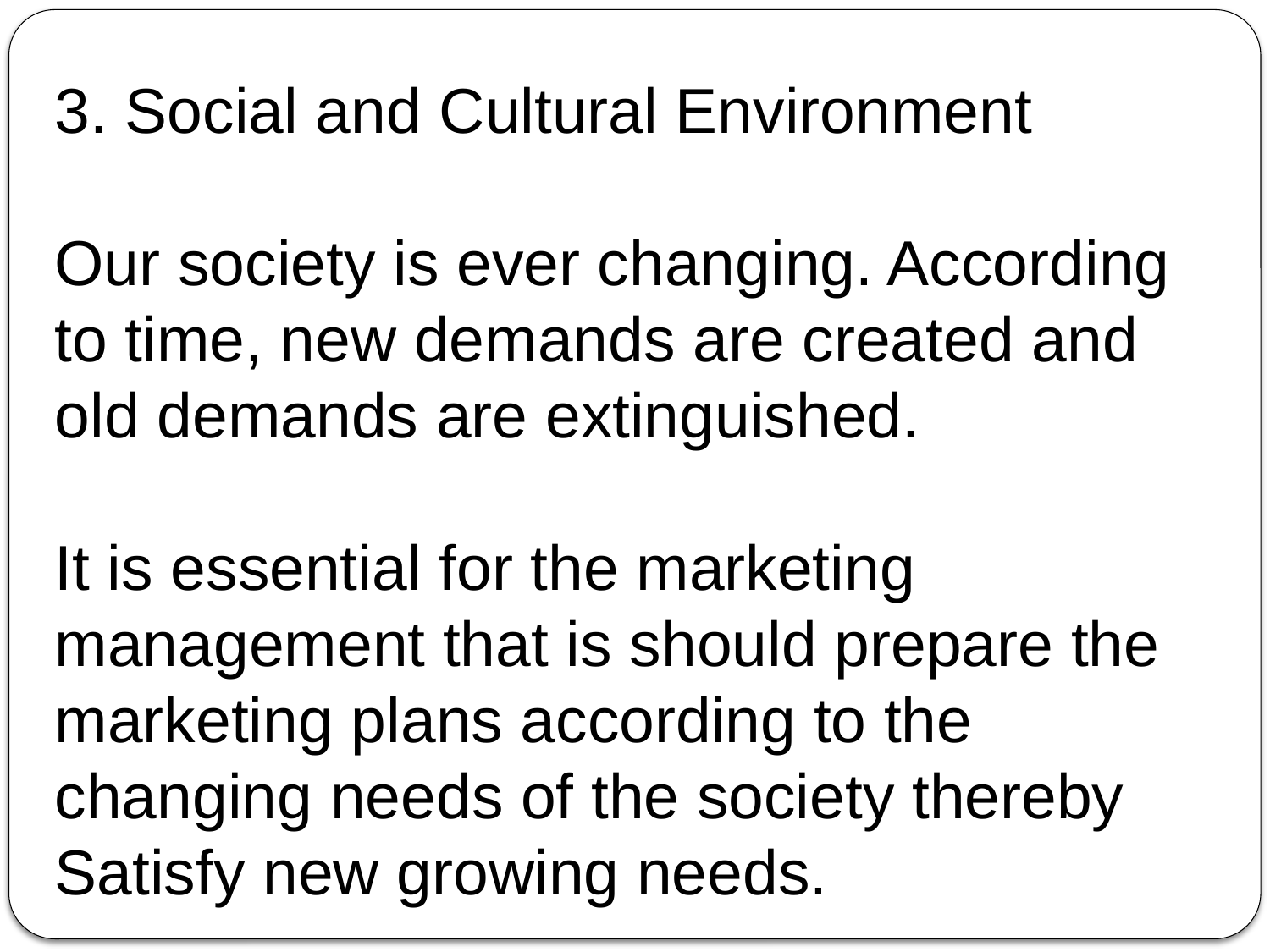

3. Social and Cultural Environment

Our society is ever changing. According to time, new demands are created and old demands are extinguished.

It is essential for the marketing management that is should prepare the marketing plans according to the changing needs of the society thereby Satisfy new growing needs.